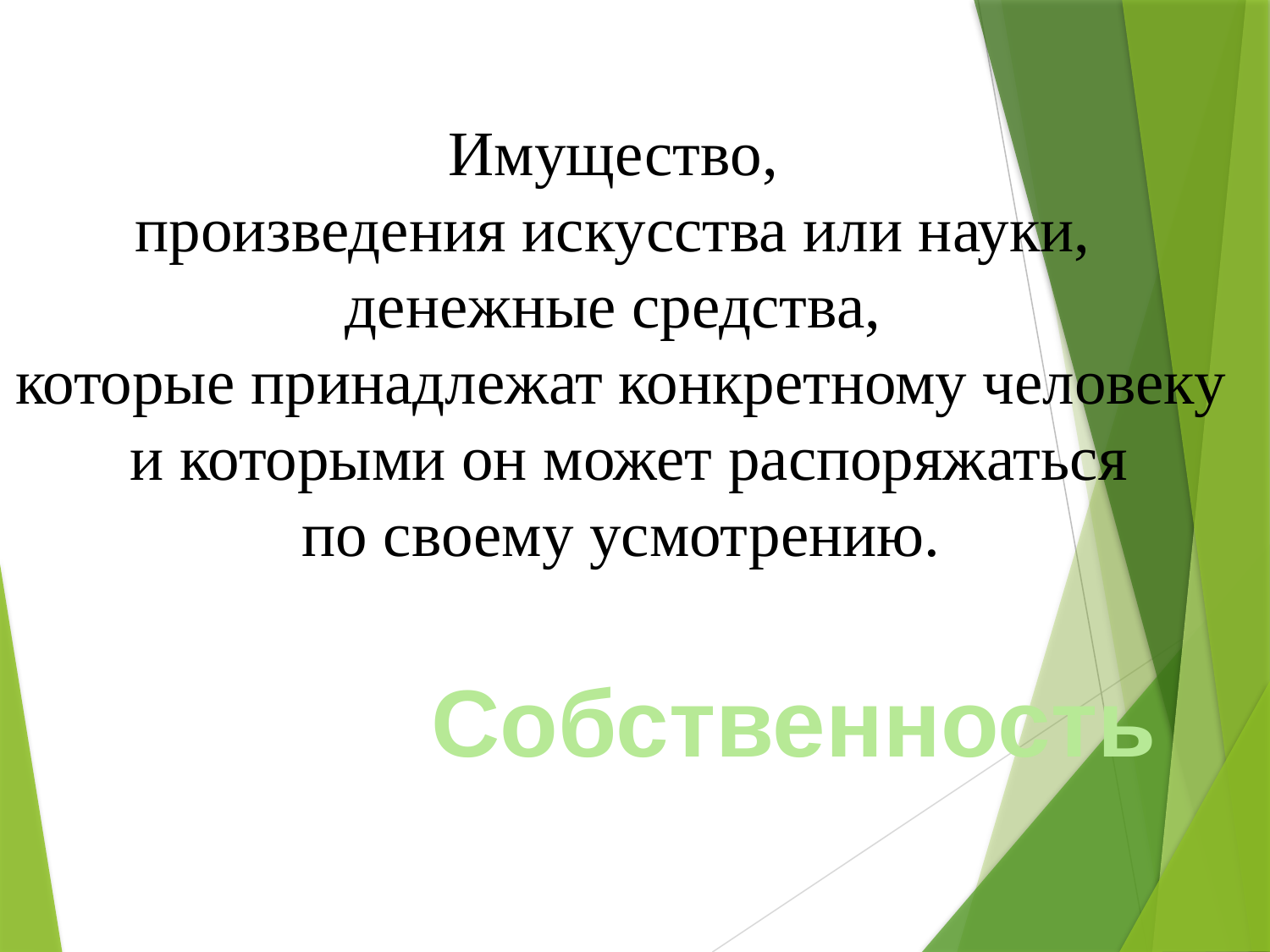

Имущество,
произведения искусства или науки,
денежные средства,
которые принадлежат конкретному человеку
 и которыми он может распоряжаться
по своему усмотрению.
Собственность